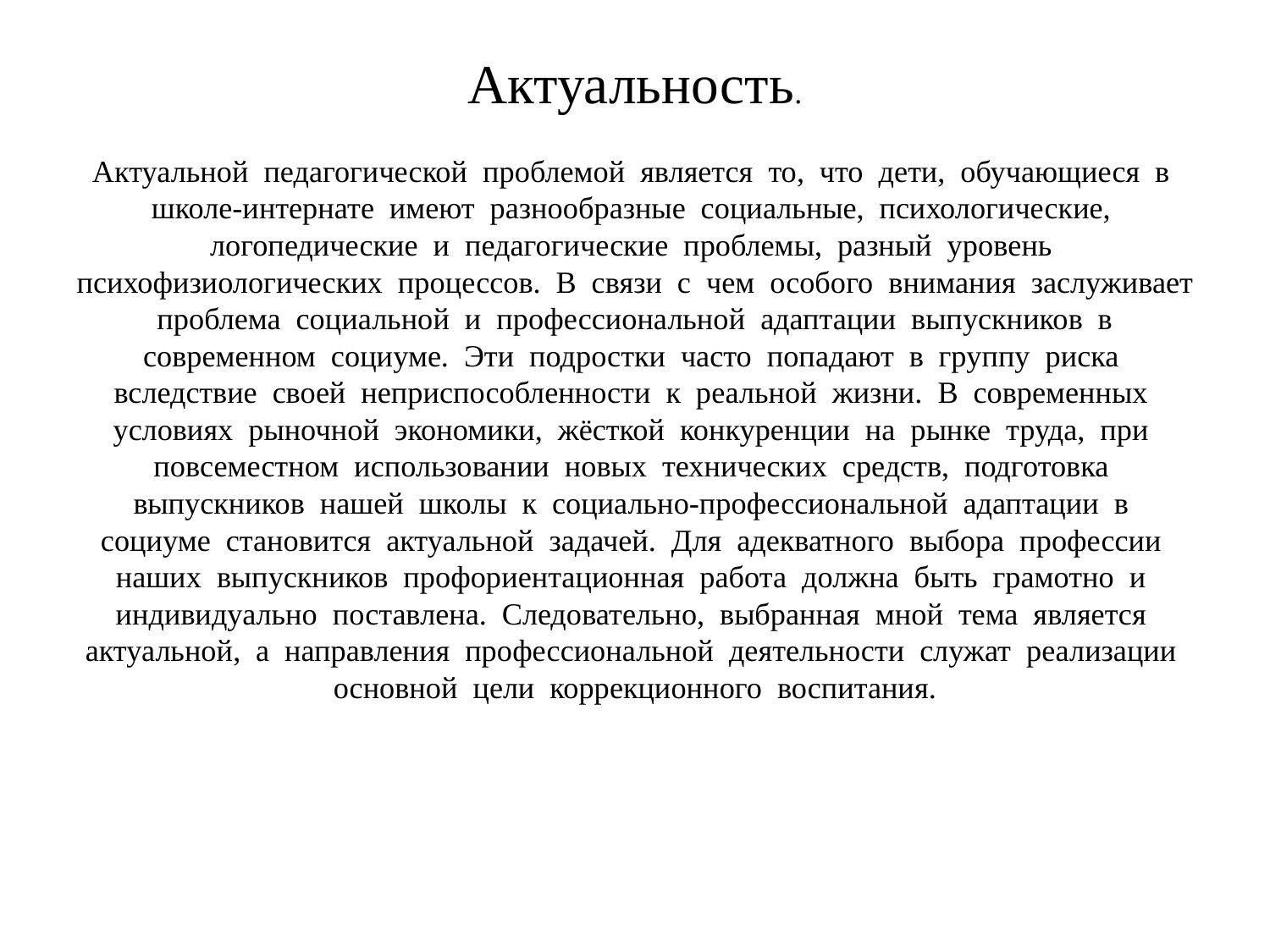

# Актуальность. Актуальной  педагогической  проблемой  является  то,  что  дети,  обучающиеся  в  школе-интернате  имеют  разнообразные  социальные,  психологические,  логопедические  и  педагогические  проблемы,  разный  уровень  психофизиологических  процессов.  В  связи  с  чем  особого  внимания  заслуживает  проблема  социальной  и  профессиональной  адаптации  выпускников  в  современном  социуме.  Эти  подростки  часто  попадают  в  группу  риска  вследствие  своей  неприспособленности  к  реальной  жизни.  В  современных  условиях  рыночной  экономики,  жёсткой  конкуренции  на  рынке  труда,  при  повсеместном  использовании  новых  технических  средств,  подготовка  выпускников  нашей  школы  к  социально-профессиональной  адаптации  в  социуме  становится  актуальной  задачей.  Для  адекватного  выбора  профессии  наших  выпускников  профориентационная  работа  должна  быть  грамотно  и  индивидуально  поставлена.  Следовательно,  выбранная  мной  тема  является  актуальной,  а  направления  профессиональной  деятельности  служат  реализации  основной  цели  коррекционного  воспитания.